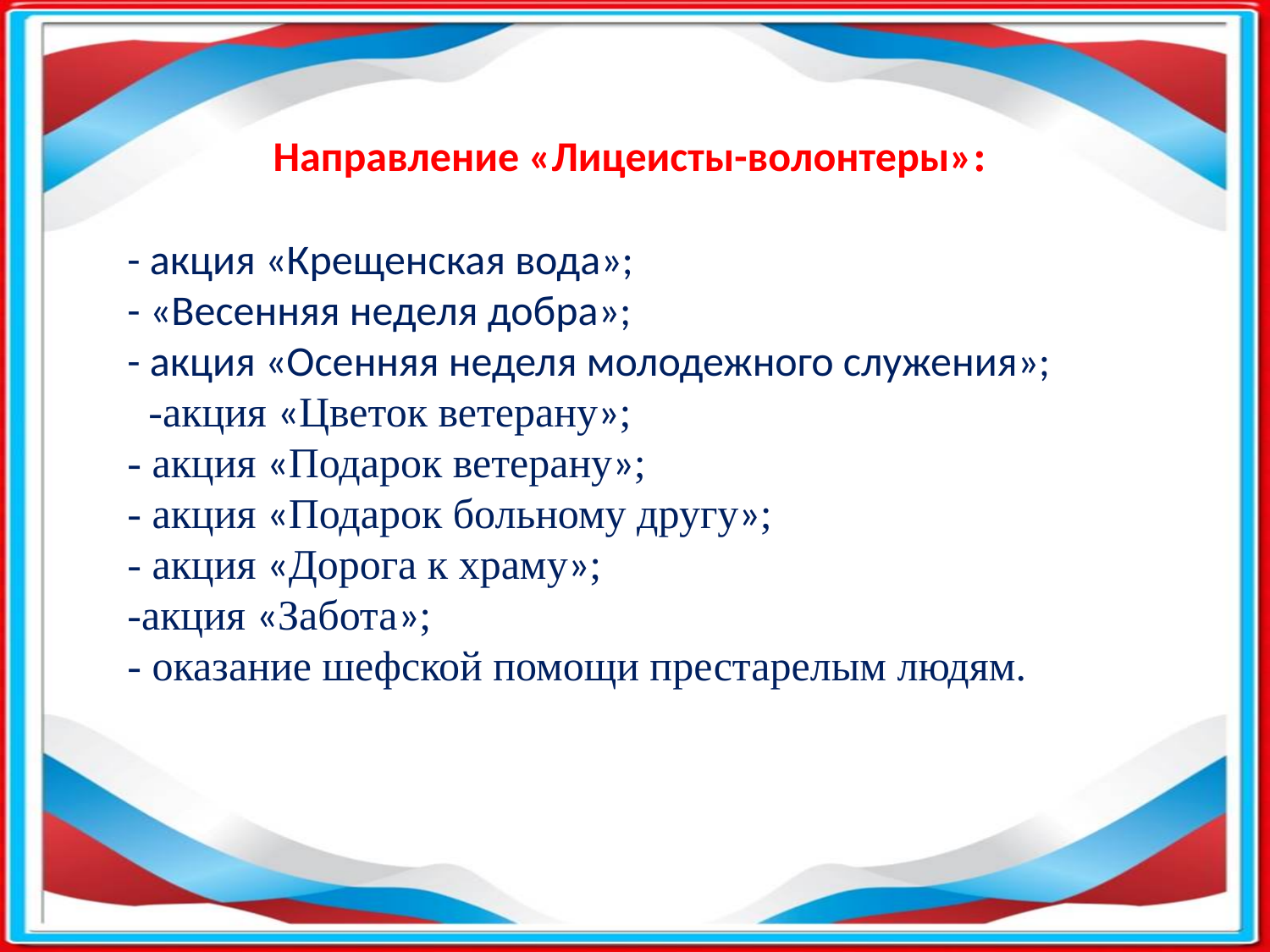

Направление «Лицеисты-волонтеры»:

- акция «Крещенская вода»;
- «Весенняя неделя добра»;
- акция «Осенняя неделя молодежного служения»;
  -акция «Цветок ветерану»;
- акция «Подарок ветерану»;
- акция «Подарок больному другу»;
- акция «Дорога к храму»;
-акция «Забота»;
- оказание шефской помощи престарелым людям.